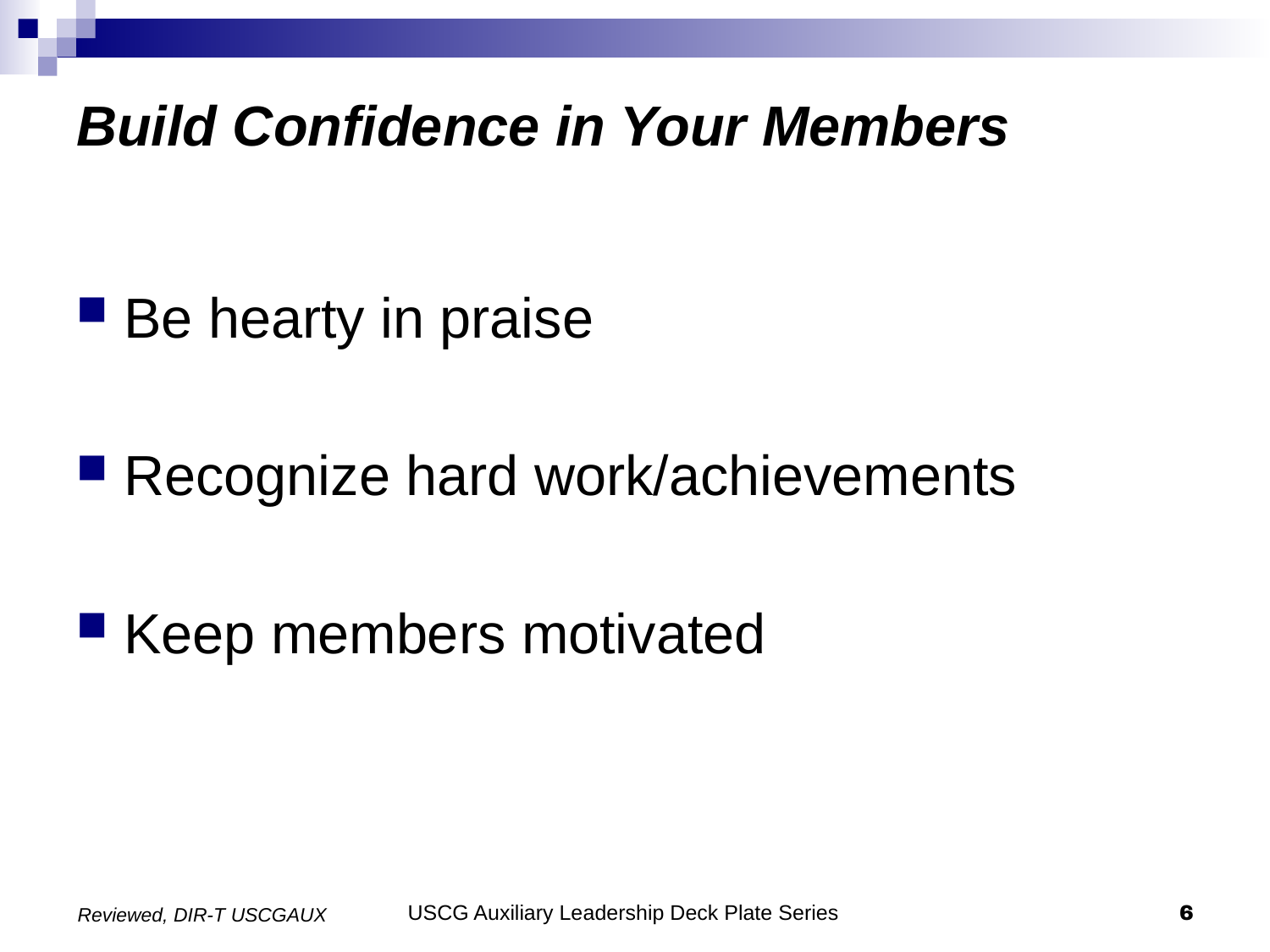

# Build Confidence in Your Members
Be hearty in praise

Recognize hard work/achievements

Keep members motivated
USCG Auxiliary Leadership Deck Plate Series
6
Reviewed, DIR-T USCGAUX